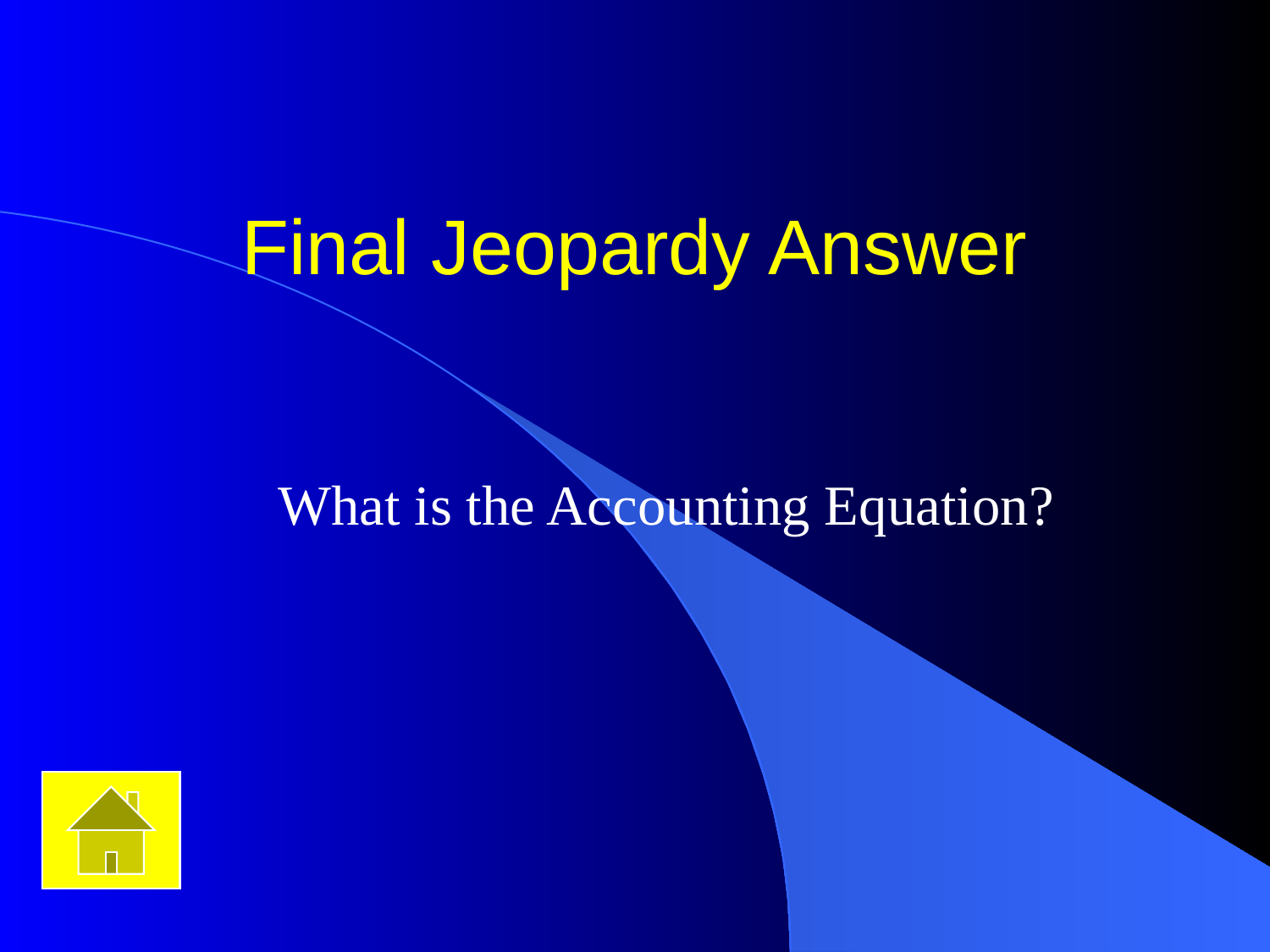

# Final Jeopardy Answer
What is the Accounting Equation?